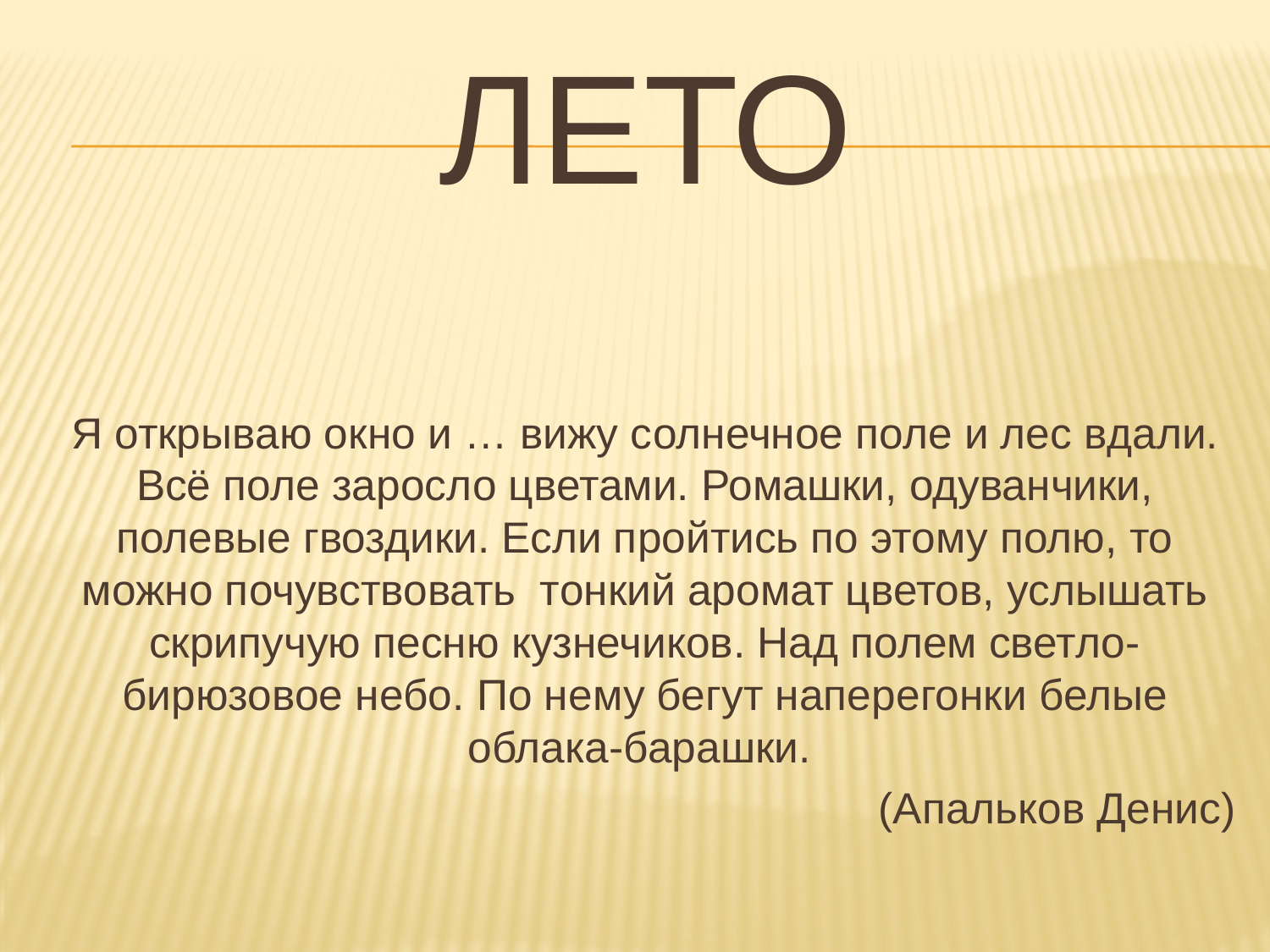

# Лето

Я открываю окно и … вижу солнечное поле и лес вдали. Всё поле заросло цветами. Ромашки, одуванчики, полевые гвоздики. Если пройтись по этому полю, то можно почувствовать  тонкий аромат цветов, услышать скрипучую песню кузнечиков. Над полем светло-бирюзовое небо. По нему бегут наперегонки белые облака-барашки.
(Апальков Денис)